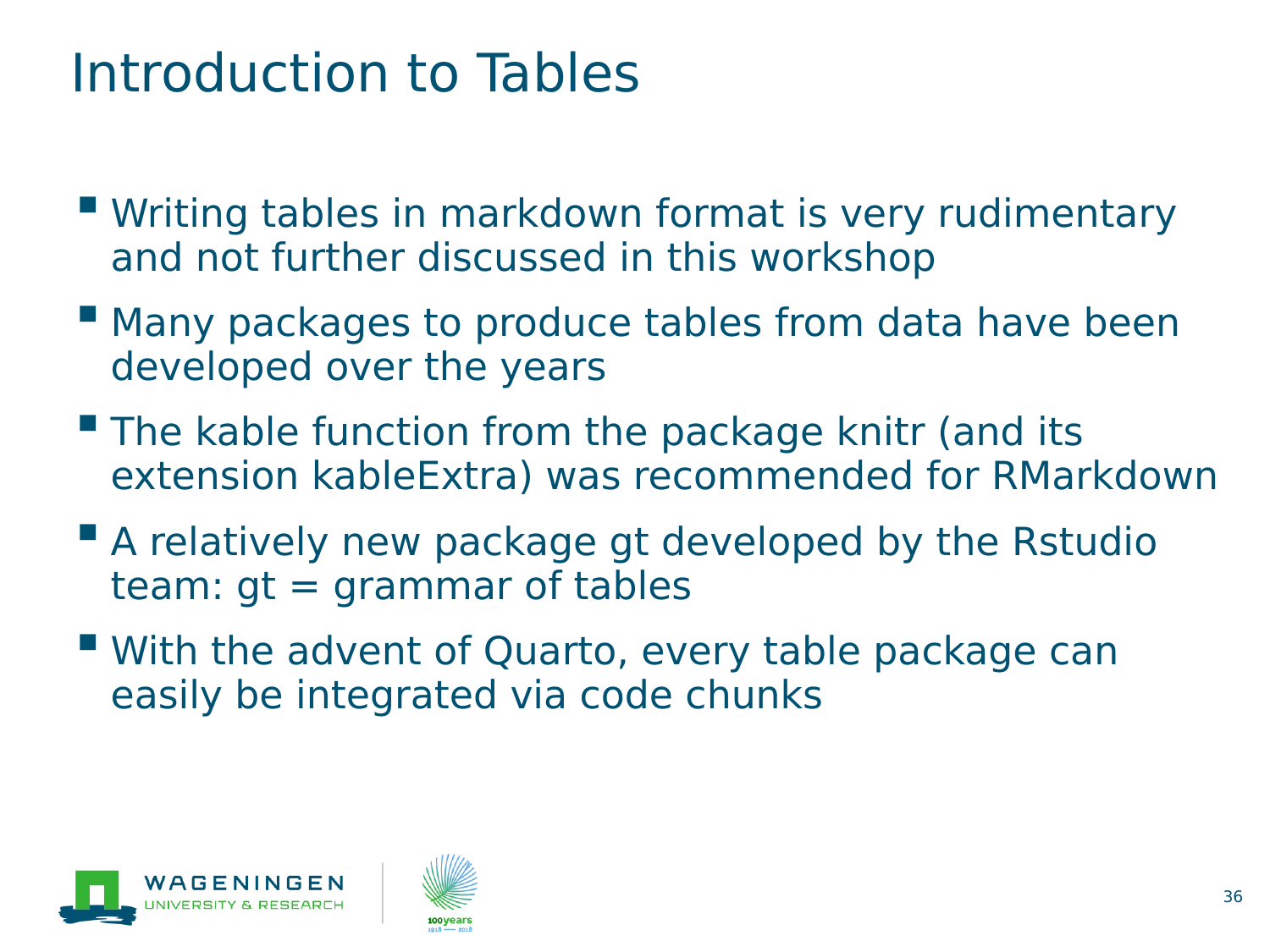

# Introduction to Tables
Writing tables in markdown format is very rudimentary and not further discussed in this workshop
Many packages to produce tables from data have been developed over the years
The kable function from the package knitr (and its extension kableExtra) was recommended for RMarkdown
A relatively new package gt developed by the Rstudio team: gt = grammar of tables
With the advent of Quarto, every table package can easily be integrated via code chunks

36